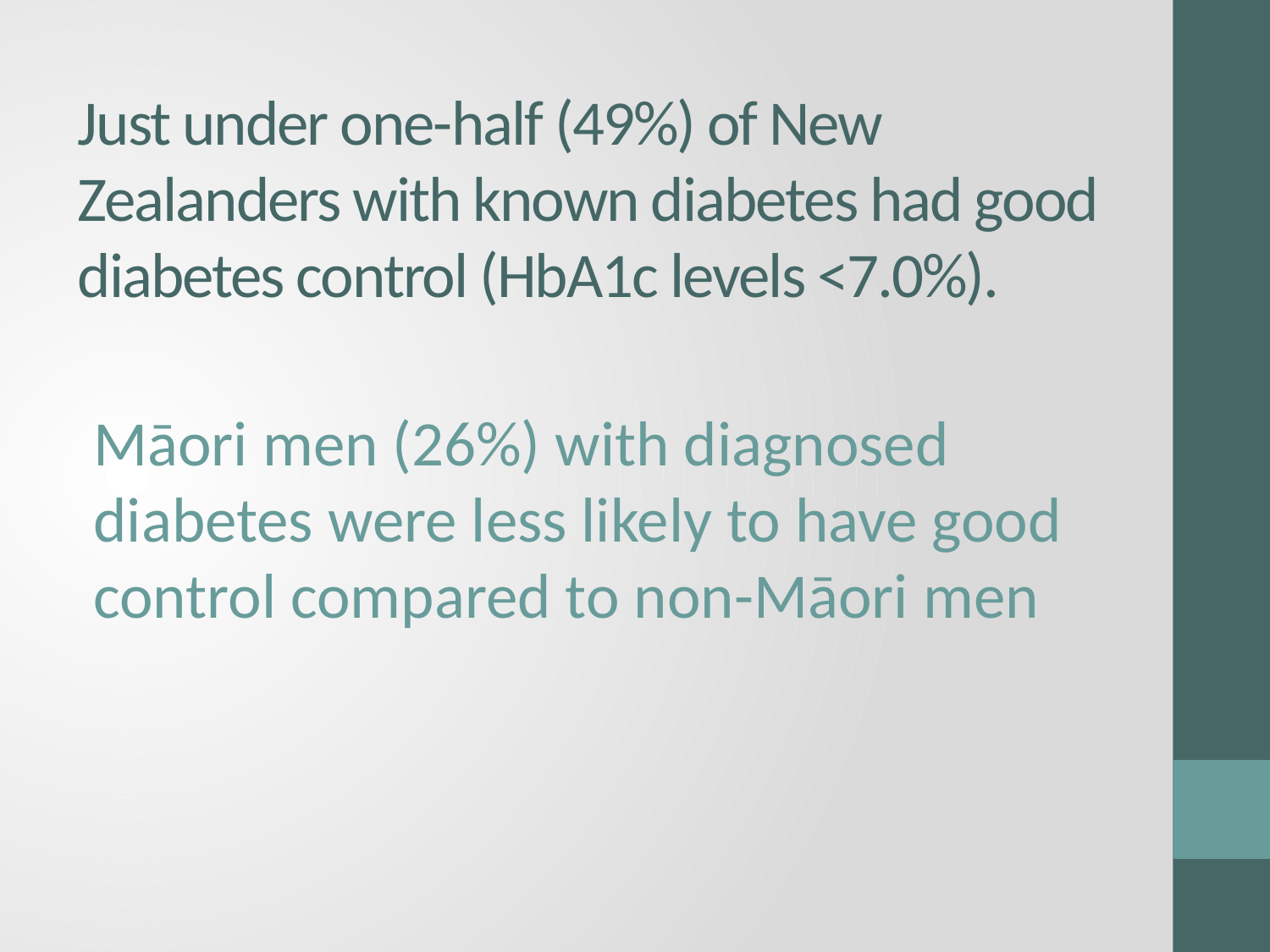

# Just under one-half (49%) of New Zealanders with known diabetes had good diabetes control (HbA1c levels <7.0%).
Māori men (26%) with diagnosed diabetes were less likely to have good control compared to non-Māori men